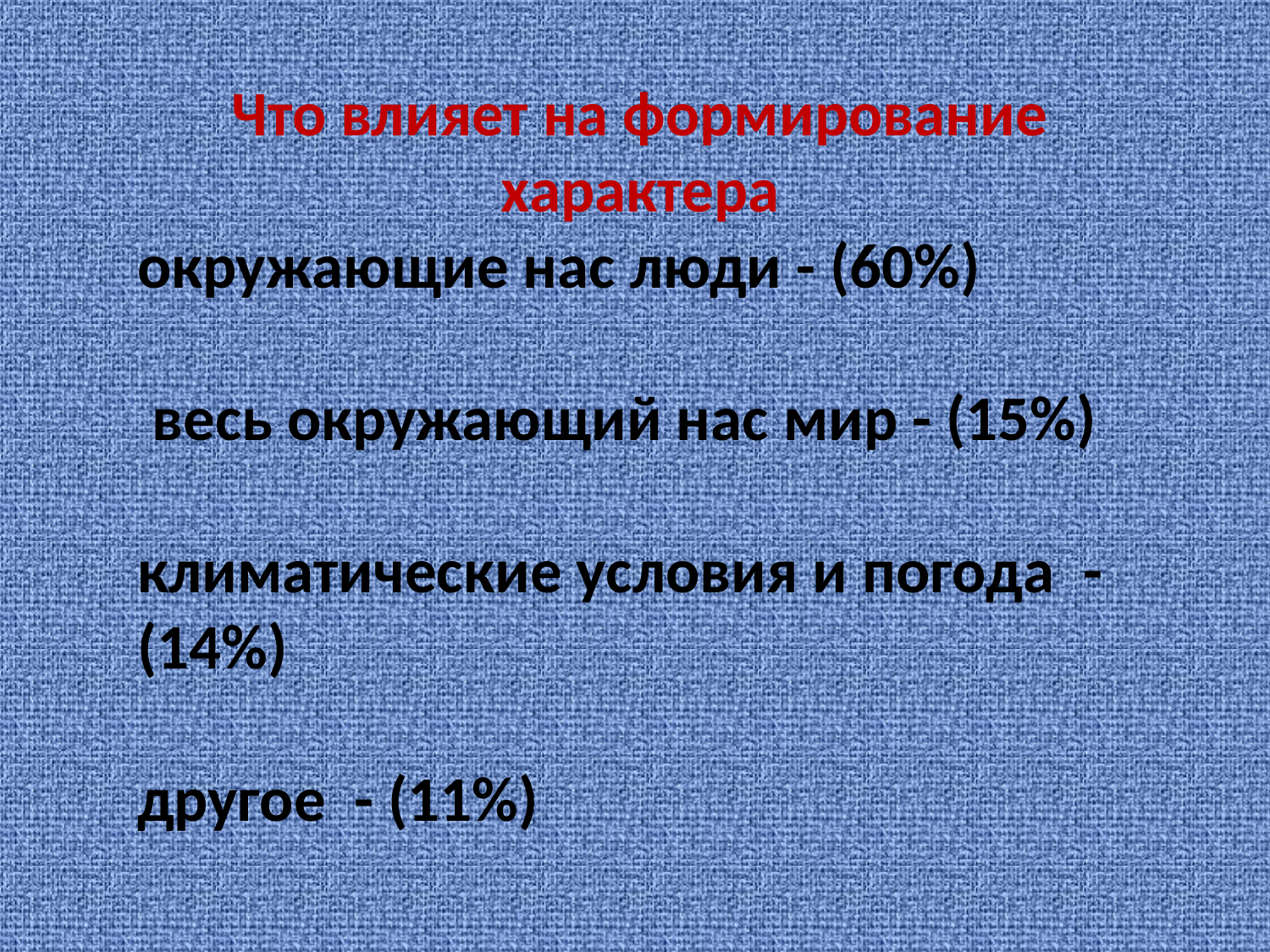

Что влияет на формирование характера
окружающие нас люди - (60%)

 весь окружающий нас мир - (15%)

климатические условия и погода  - (14%)

другое  - (11%)